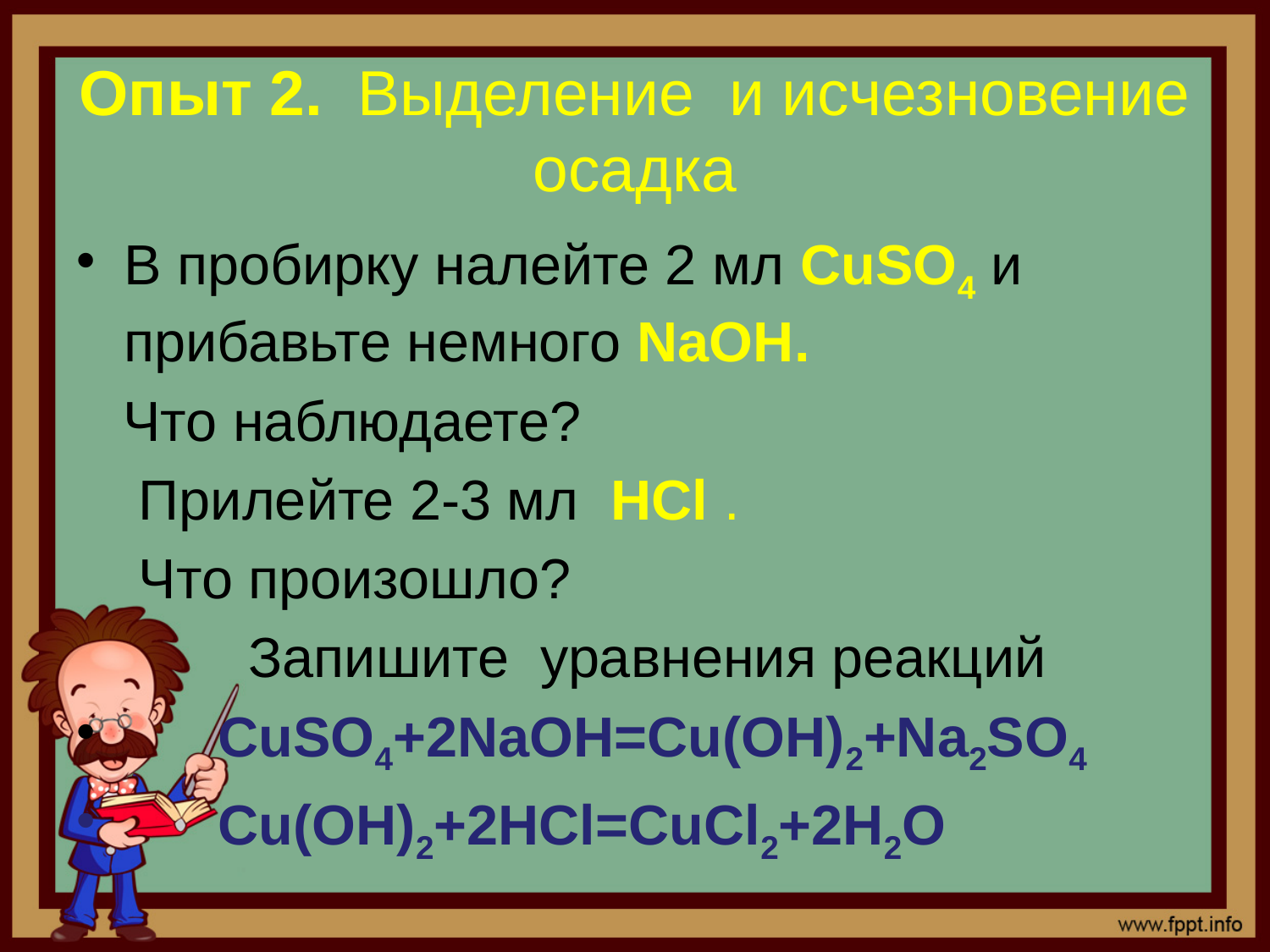

# Опыт 2.  Выделение  и исчезновение осадка
В пробирку налейте 2 мл CuSO4 и прибавьте немного NaOH.
   Что наблюдаете?
    Прилейте 2-3 мл  HCl .
    Что произошло?
           Запишите  уравнения реакций
      CuSO4+2NaOH=Cu(OH)2+Na2SO4
      Cu(OH)2+2HCl=CuCl2+2H2O